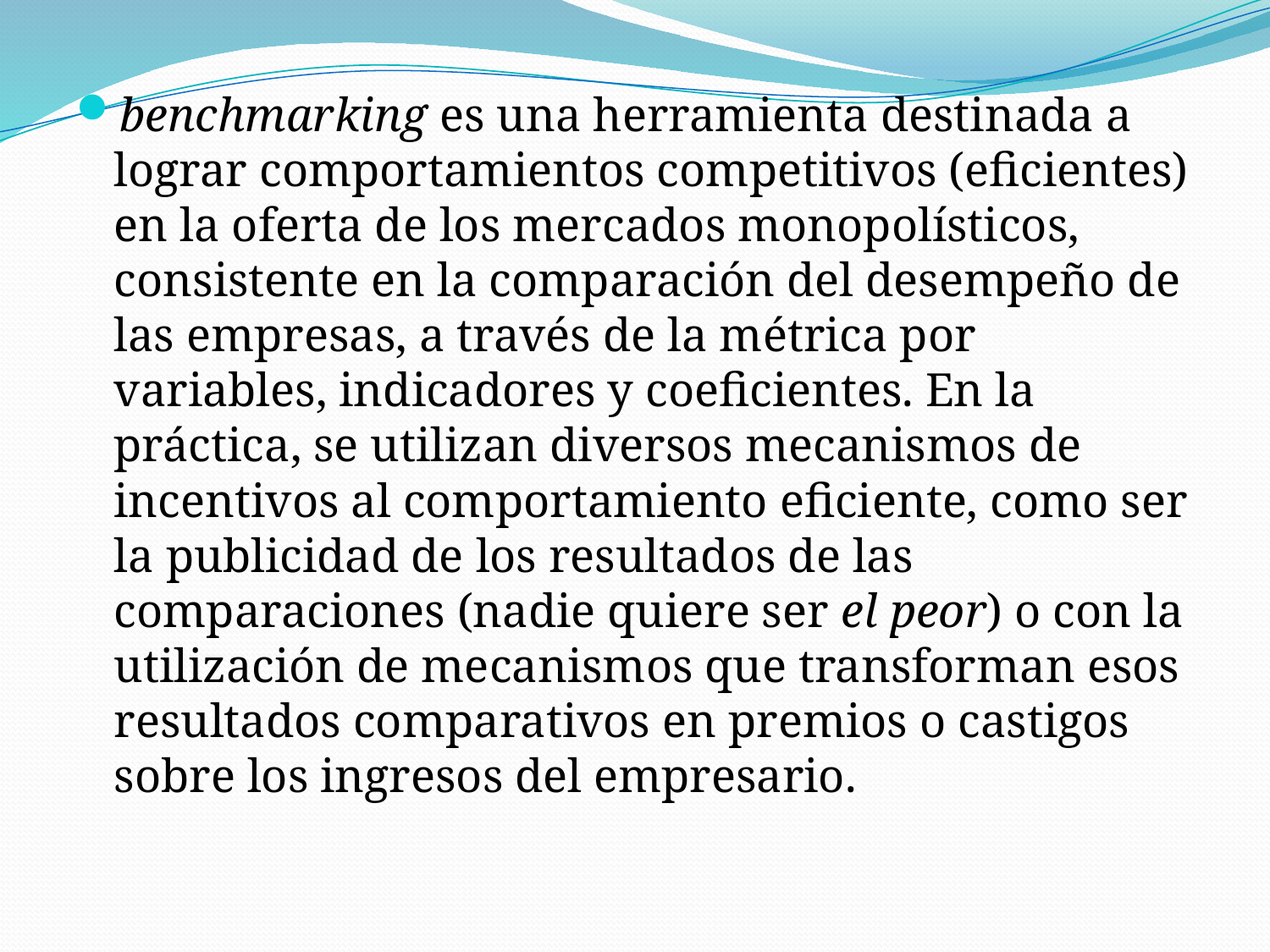

benchmarking es una herramienta destinada a lograr comportamientos competitivos (eficientes) en la oferta de los mercados monopolísticos, consistente en la comparación del desempeño de las empresas, a través de la métrica por variables, indicadores y coeficientes. En la práctica, se utilizan diversos mecanismos de incentivos al comportamiento eficiente, como ser la publicidad de los resultados de las comparaciones (nadie quiere ser el peor) o con la utilización de mecanismos que transforman esos resultados comparativos en premios o castigos sobre los ingresos del empresario.